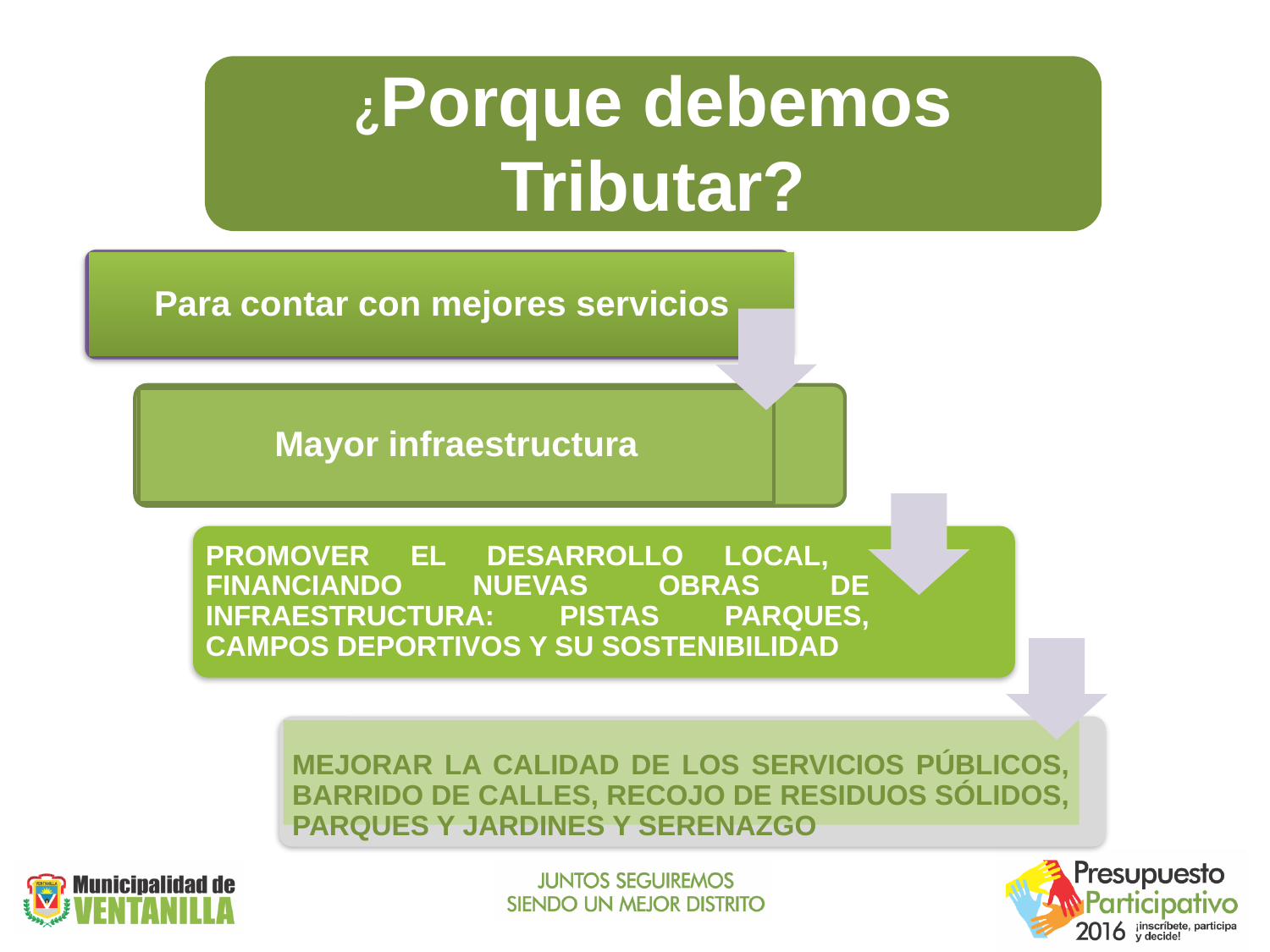

¿Porque debemos Tributar?

Para contar con mejores servicios

Mayor infraestructura

PROMOVER EL DESARROLLO LOCAL,  FINANCIANDO NUEVAS OBRAS DE INFRAESTRUCTURA: PISTAS PARQUES, CAMPOS DEPORTIVOS Y SU SOSTENIBILIDAD

MEJORAR LA CALIDAD DE LOS SERVICIOS PÚBLICOS, BARRIDO DE CALLES, RECOJO DE RESIDUOS SÓLIDOS, PARQUES Y JARDINES Y SERENAZGO